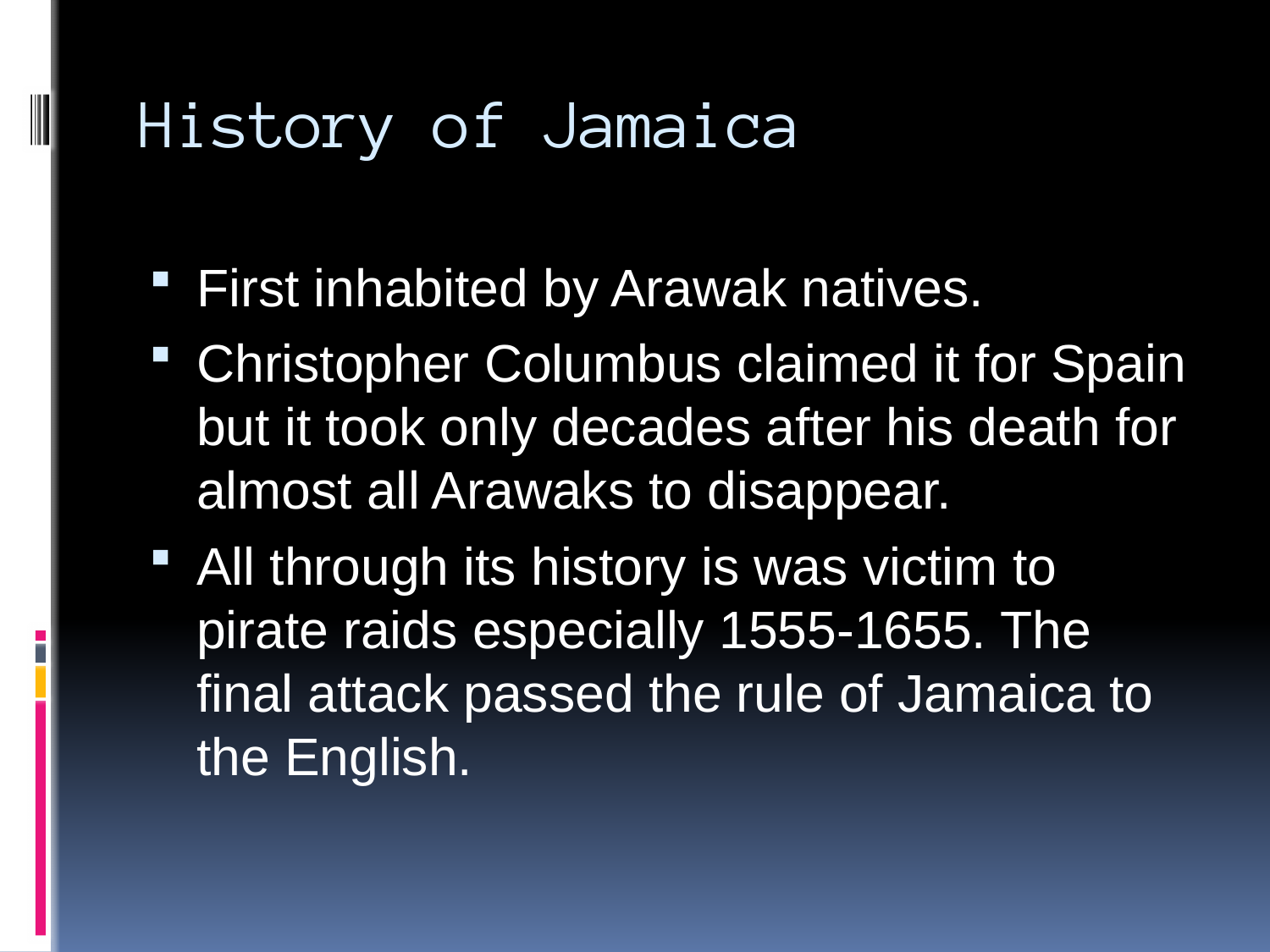

# History of Jamaica
First inhabited by Arawak natives.
Christopher Columbus claimed it for Spain but it took only decades after his death for almost all Arawaks to disappear.
All through its history is was victim to pirate raids especially 1555-1655. The final attack passed the rule of Jamaica to the English.